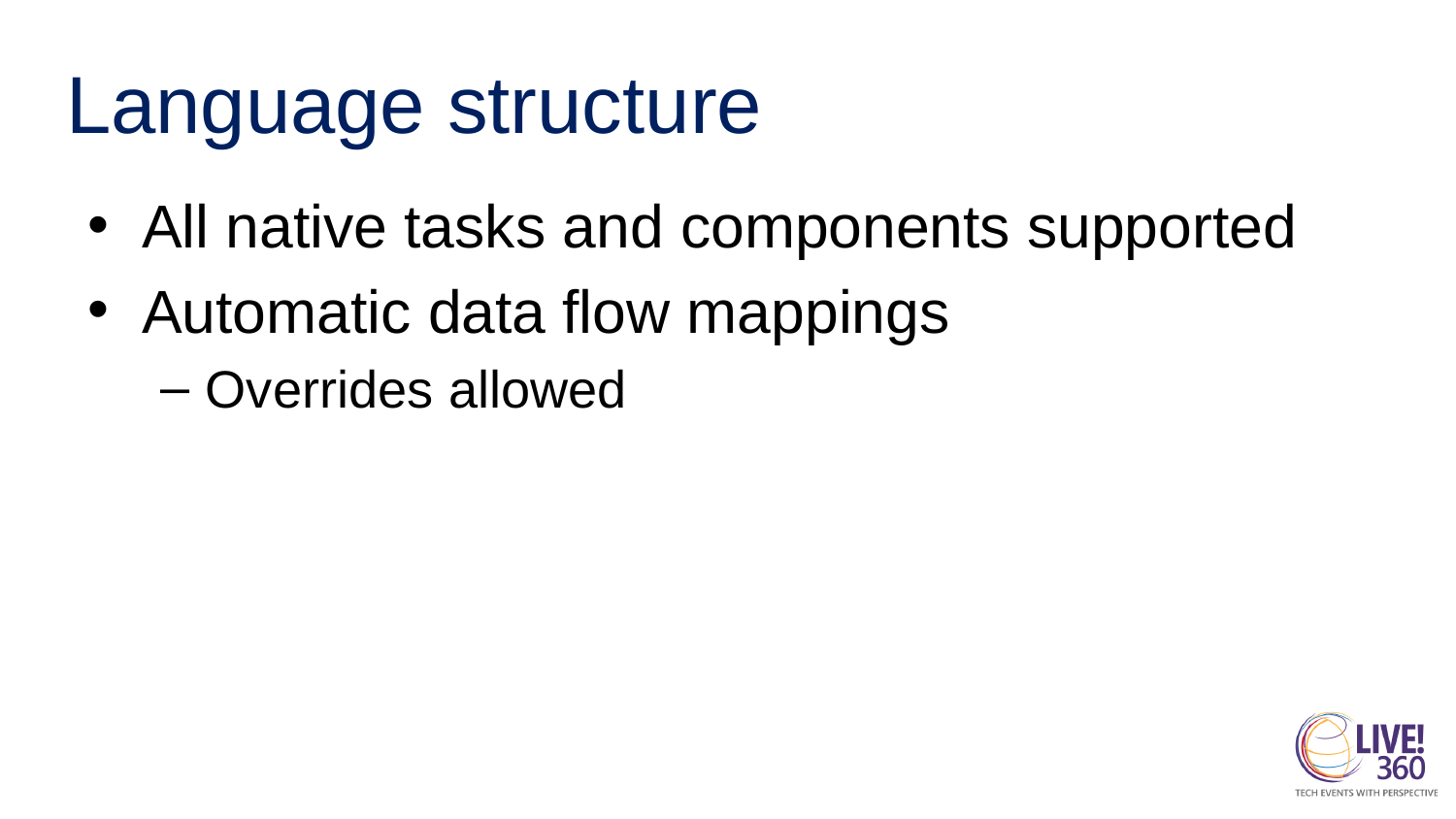

# Language structure
All native tasks and components supported
Automatic data flow mappings
Overrides allowed